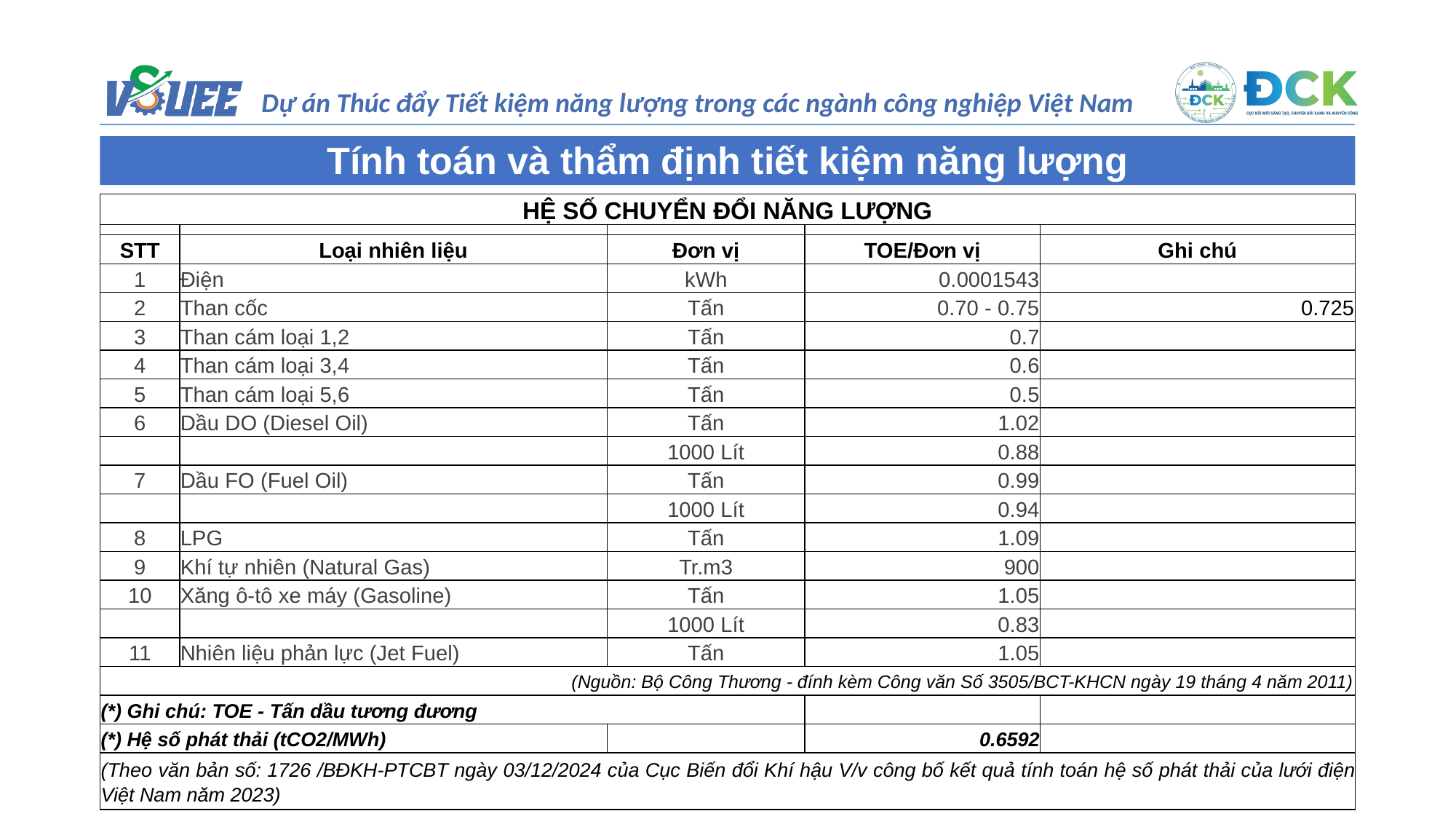

Tính toán và thẩm định tiết kiệm năng lượng
| HỆ SỐ CHUYỂN ĐỔI NĂNG LƯỢNG |  |  |  |  |
| --- | --- | --- | --- | --- |
|  |  |  |  |  |
| STT | Loại nhiên liệu | Đơn vị | TOE/Đơn vị | Ghi chú |
| 1 | Điện | kWh | 0.0001543 |  |
| 2 | Than cốc | Tấn | 0.70 - 0.75 | 0.725 |
| 3 | Than cám loại 1,2 | Tấn | 0.7 |  |
| 4 | Than cám loại 3,4 | Tấn | 0.6 |  |
| 5 | Than cám loại 5,6 | Tấn | 0.5 |  |
| 6 | Dầu DO (Diesel Oil) | Tấn | 1.02 |  |
|  |  | 1000 Lít | 0.88 |  |
| 7 | Dầu FO (Fuel Oil) | Tấn | 0.99 |  |
|  |  | 1000 Lít | 0.94 |  |
| 8 | LPG | Tấn | 1.09 |  |
| 9 | Khí tự nhiên (Natural Gas) | Tr.m3 | 900 |  |
| 10 | Xăng ô-tô xe máy (Gasoline) | Tấn | 1.05 |  |
|  |  | 1000 Lít | 0.83 |  |
| 11 | Nhiên liệu phản lực (Jet Fuel) | Tấn | 1.05 |  |
| (Nguồn: Bộ Công Thương - đính kèm Công văn Số 3505/BCT-KHCN ngày 19 tháng 4 năm 2011) |  |  |  |  |
| (\*) Ghi chú: TOE - Tấn dầu tương đương |  |  |  |  |
| (\*) Hệ số phát thải (tCO2/MWh) |  |  | 0.6592 |  |
| (Theo văn bản số: 1726 /BĐKH-PTCBT ngày 03/12/2024 của Cục Biến đổi Khí hậu V/v công bố kết quả tính toán hệ số phát thải của lưới điện Việt Nam năm 2023) |  |  |  |  |